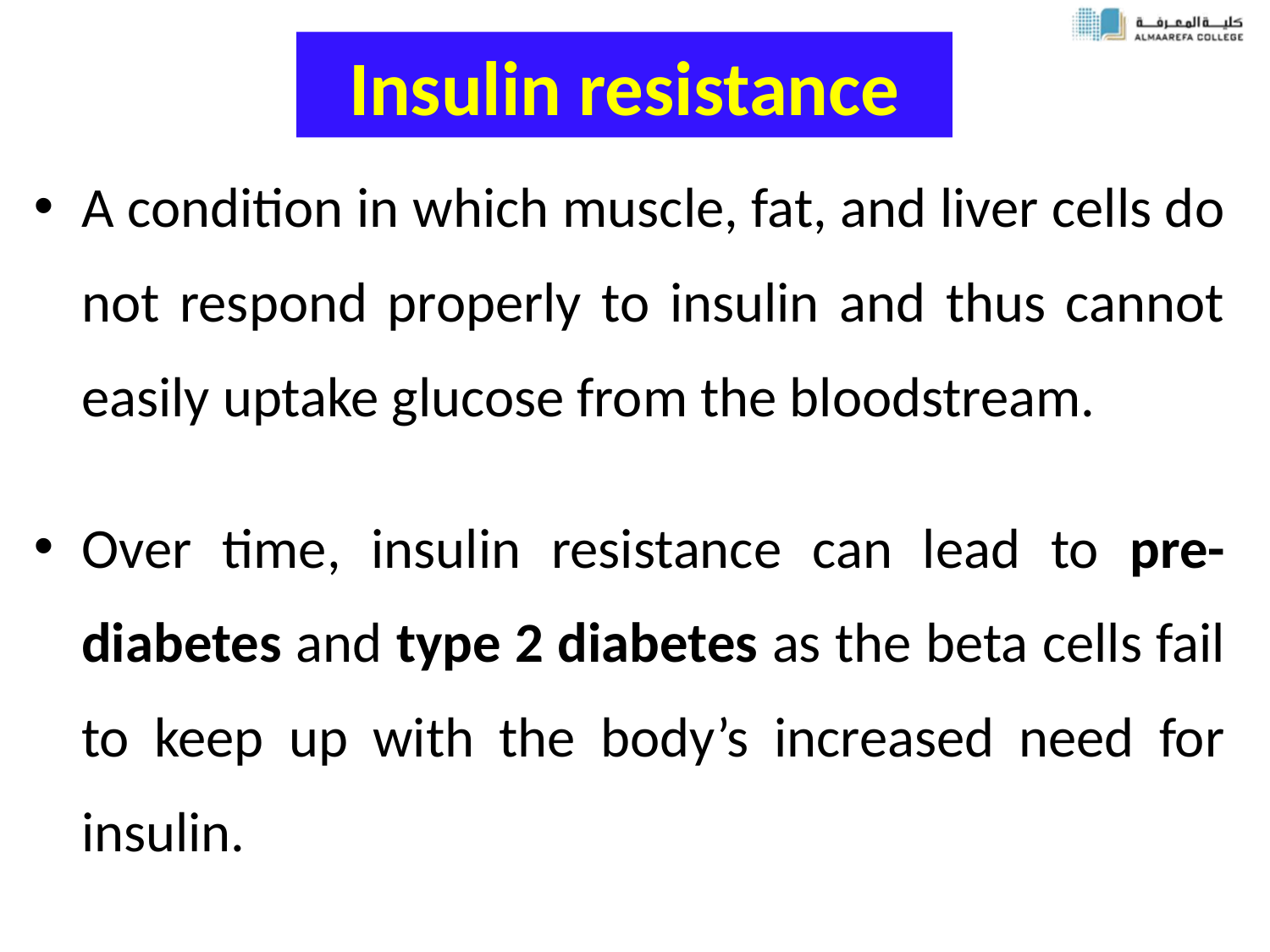

# Insulin resistance
A condition in which muscle, fat, and liver cells do not respond properly to insulin and thus cannot easily uptake glucose from the bloodstream.

Over time, insulin resistance can lead to pre-diabetes and type 2 diabetes as the beta cells fail to keep up with the body’s increased need for insulin.